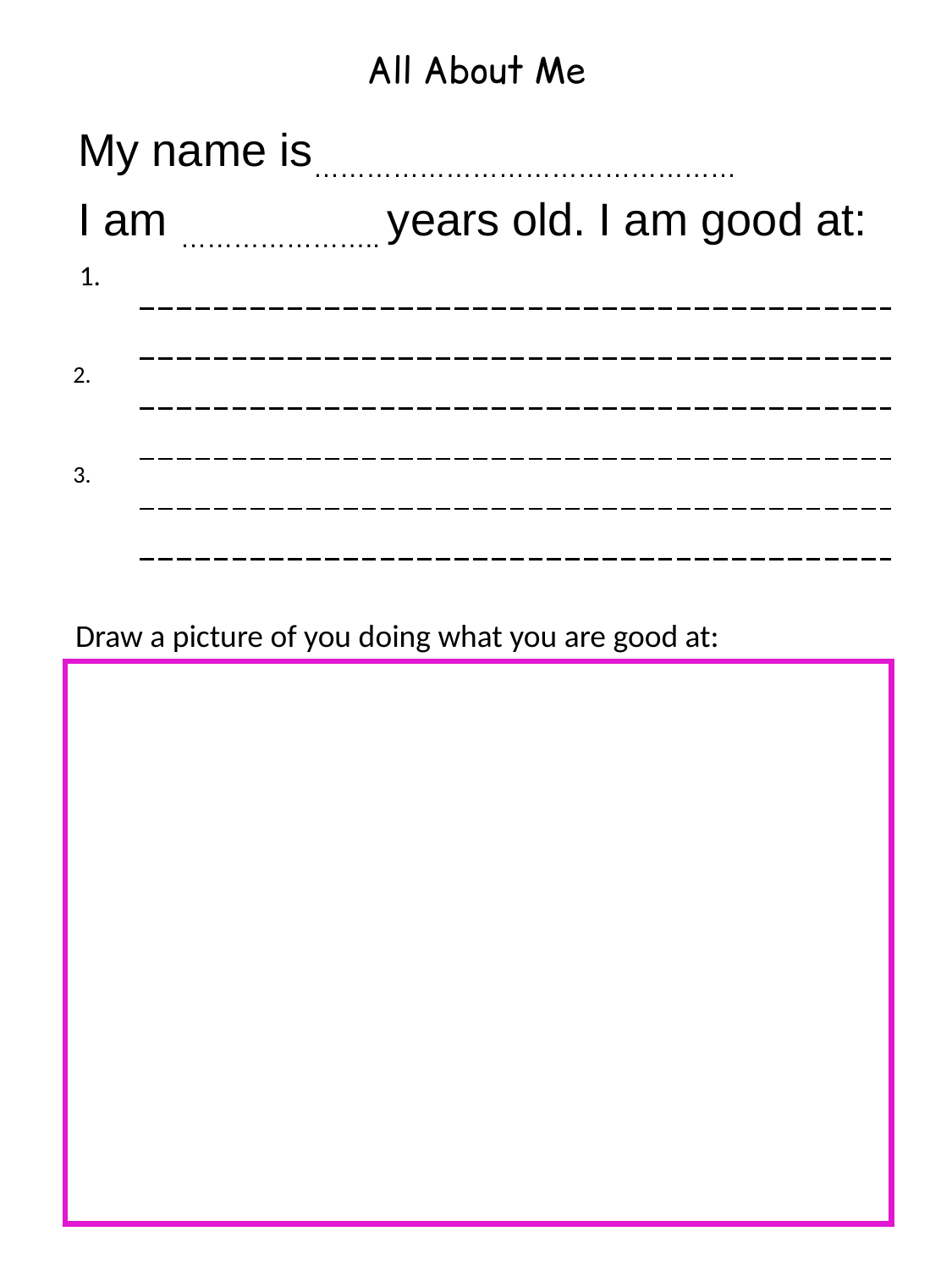

# All About Me
My name is…………………………………………
I am ………………….. years old. I am good at:

| 1. |  |
| --- | --- |
|  |  |
| 2. |  |
|  |  |
| 3. |  |
|  |  |
|  |  |
Draw a picture of you doing what you are good at: